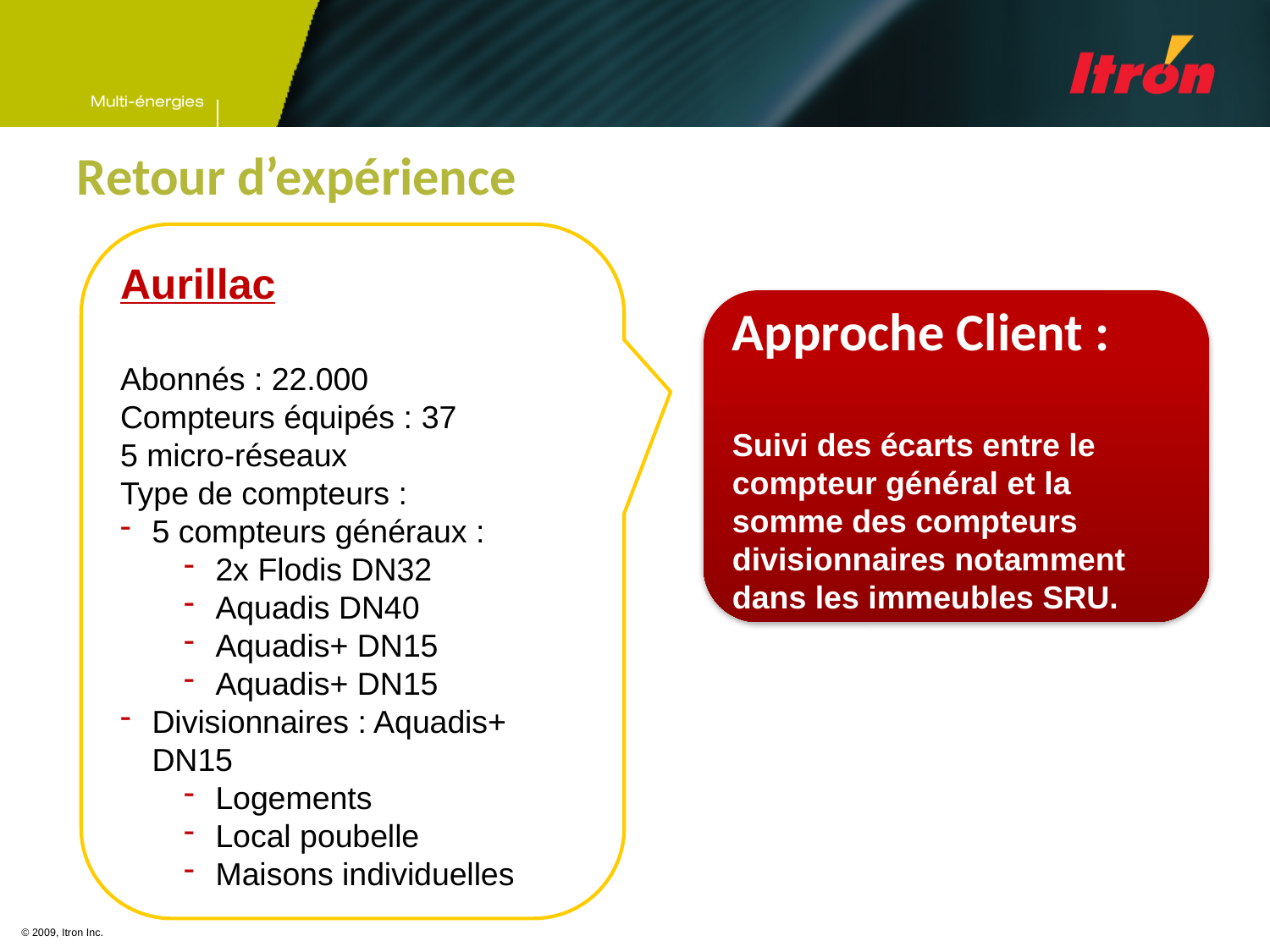

# Retour d’expérience
Aurillac

Abonnés : 22.000
Compteurs équipés : 37
5 micro-réseaux
Type de compteurs :
5 compteurs généraux :
2x Flodis DN32
Aquadis DN40
Aquadis+ DN15
Aquadis+ DN15
Divisionnaires : Aquadis+ DN15
Logements
Local poubelle
Maisons individuelles

Approche Client :

Suivi des écarts entre le compteur général et la somme des compteurs divisionnaires notamment dans les immeubles SRU.